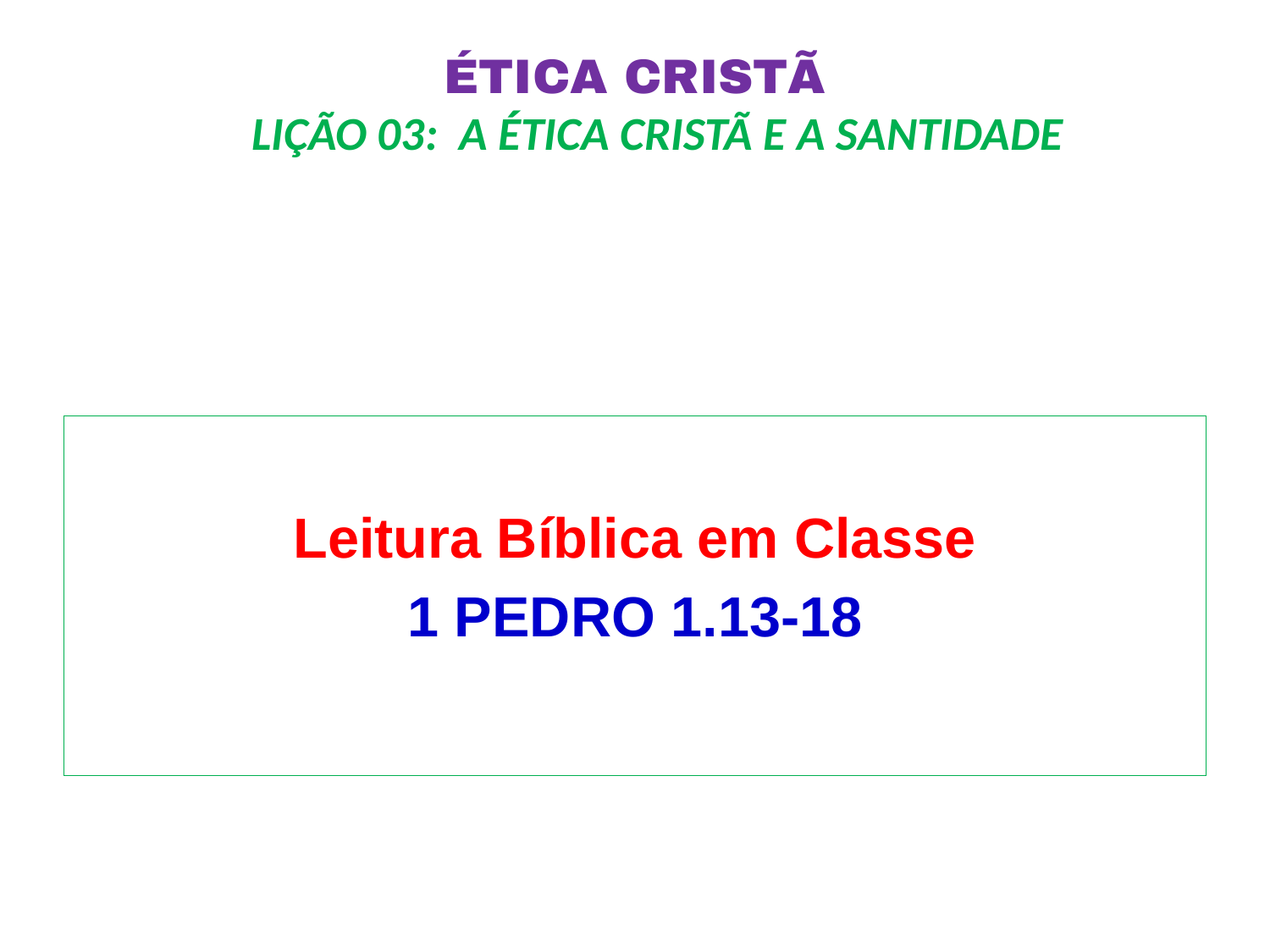

# ÉTICA CRISTÃ LIÇÃO 03:  A ÉTICA CRISTÃ E A SANTIDADE

Leitura Bíblica em Classe
1 PEDRO 1.13-18